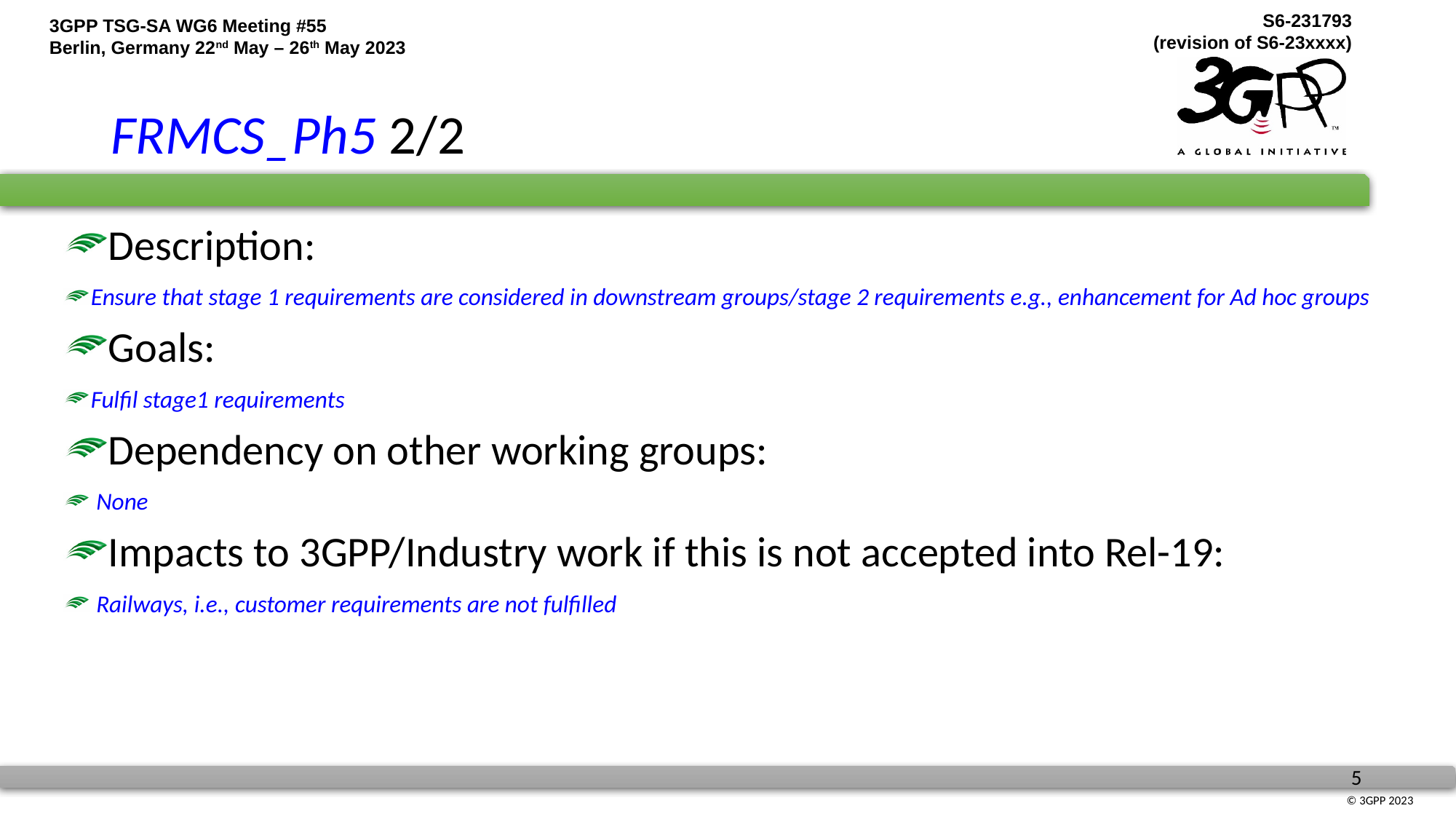

# FRMCS_Ph5 2/2
Description:
Ensure that stage 1 requirements are considered in downstream groups/stage 2 requirements e.g., enhancement for Ad hoc groups
Goals:
Fulfil stage1 requirements
Dependency on other working groups:
 None
Impacts to 3GPP/Industry work if this is not accepted into Rel-19:
 Railways, i.e., customer requirements are not fulfilled